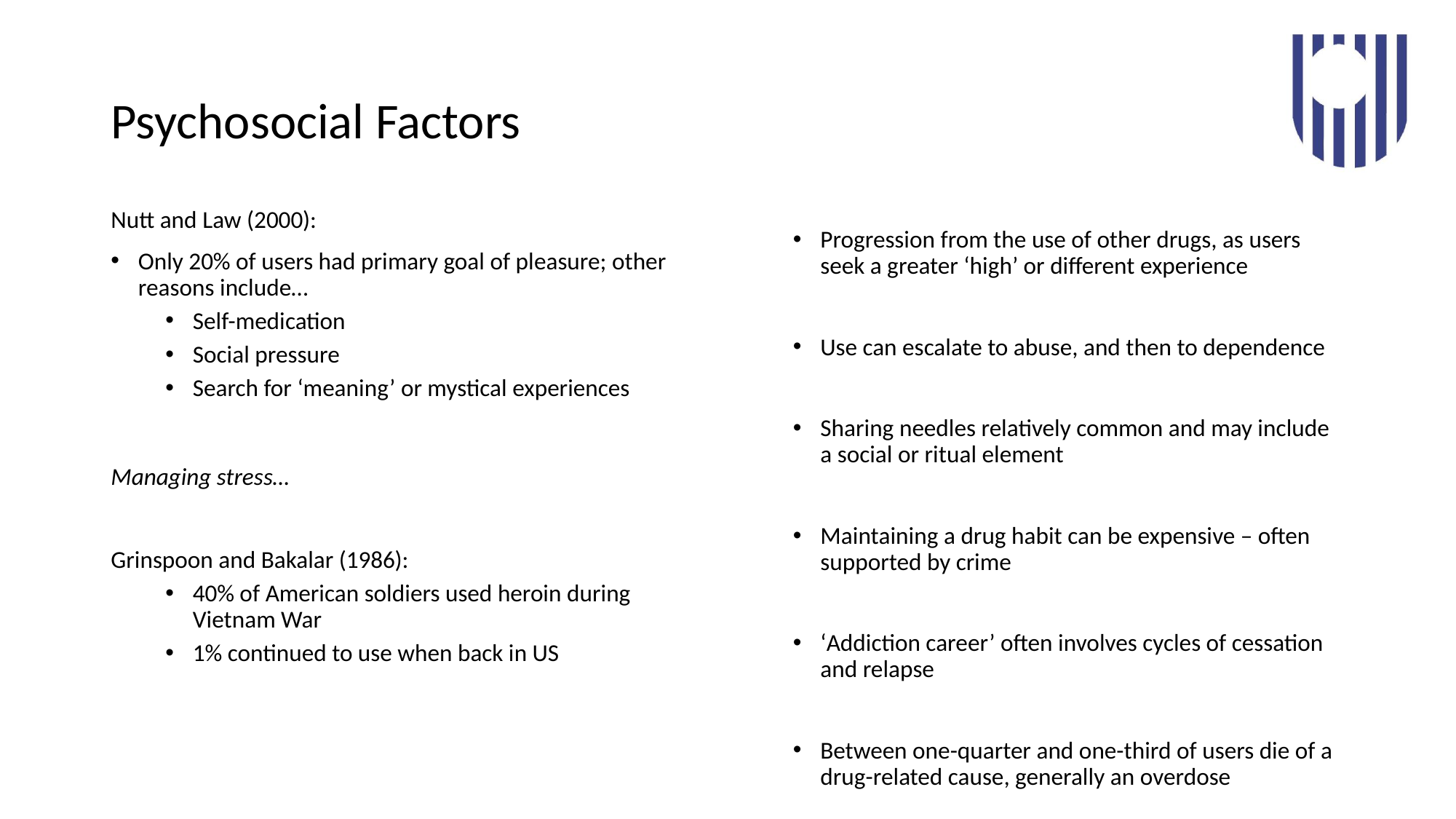

# Psychosocial Factors

Progression from the use of other drugs, as users seek a greater ‘high’ or different experience

Use can escalate to abuse, and then to dependence

Sharing needles relatively common and may include a social or ritual element

Maintaining a drug habit can be expensive – often supported by crime

‘Addiction career’ often involves cycles of cessation and relapse

Between one-quarter and one-third of users die of a drug-related cause, generally an overdose
Nutt and Law (2000):
Only 20% of users had primary goal of pleasure; other reasons include…
Self-medication
Social pressure
Search for ‘meaning’ or mystical experiences

Managing stress…

Grinspoon and Bakalar (1986):
40% of American soldiers used heroin during Vietnam War
1% continued to use when back in US